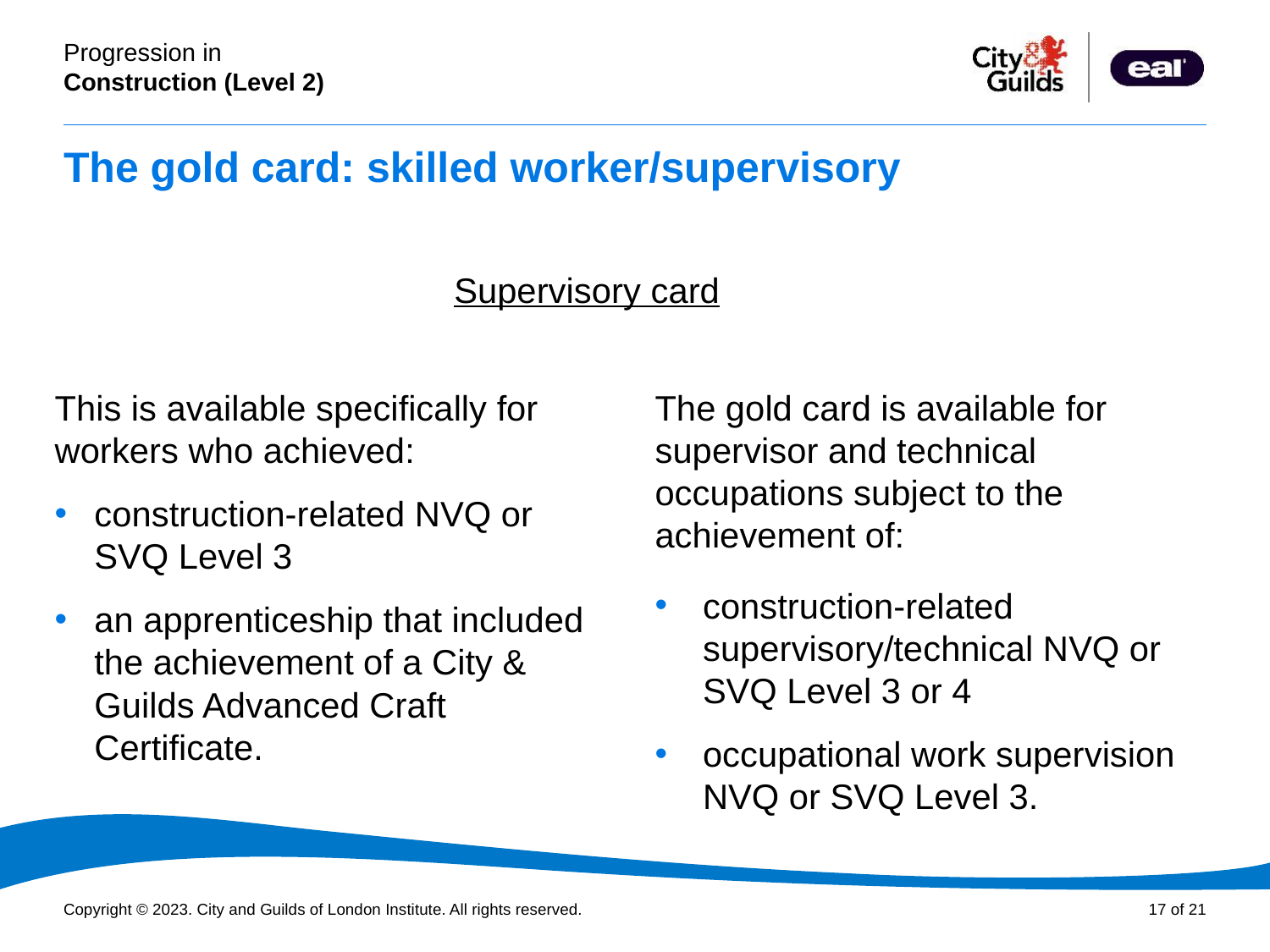

# The gold card: skilled worker/supervisory
Supervisory card
This is available specifically for workers who achieved:
construction-related NVQ or SVQ Level 3
an apprenticeship that included the achievement of a City & Guilds Advanced Craft Certificate.
The gold card is available for supervisor and technical occupations subject to the achievement of:
construction-related supervisory/technical NVQ or SVQ Level 3 or 4
occupational work supervision NVQ or SVQ Level 3.